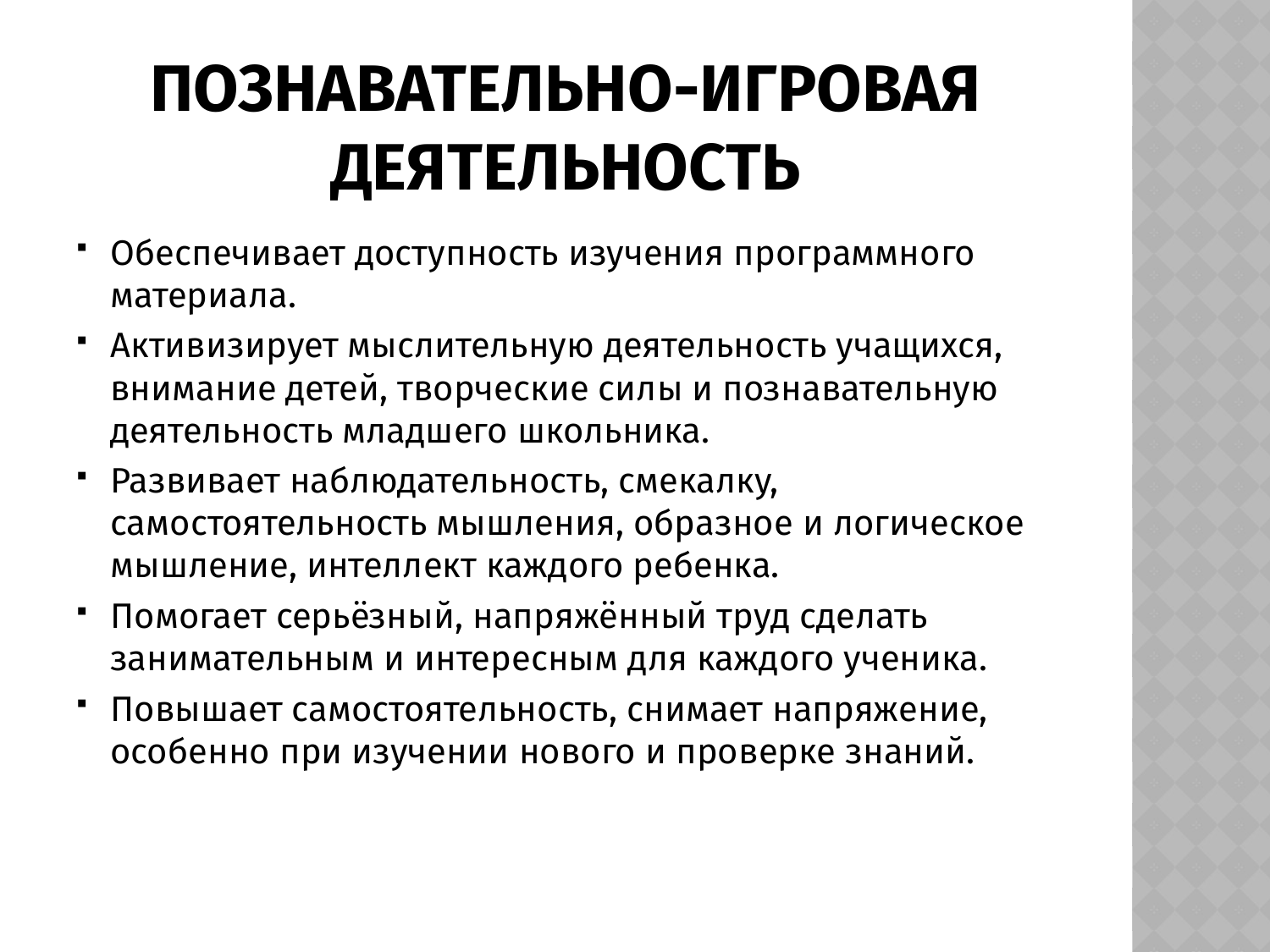

# Познавательно-игровая деятельность
Обеспечивает доступность изучения программного материала.
Активизирует мыслительную деятельность учащихся, внимание детей, творческие силы и познавательную деятельность младшего школьника.
Развивает наблюдательность, смекалку, самостоятельность мышления, образное и логическое мышление, интеллект каждого ребенка.
Помогает серьёзный, напряжённый труд сделать занимательным и интересным для каждого ученика.
Повышает самостоятельность, снимает напряжение, особенно при изучении нового и проверке знаний.